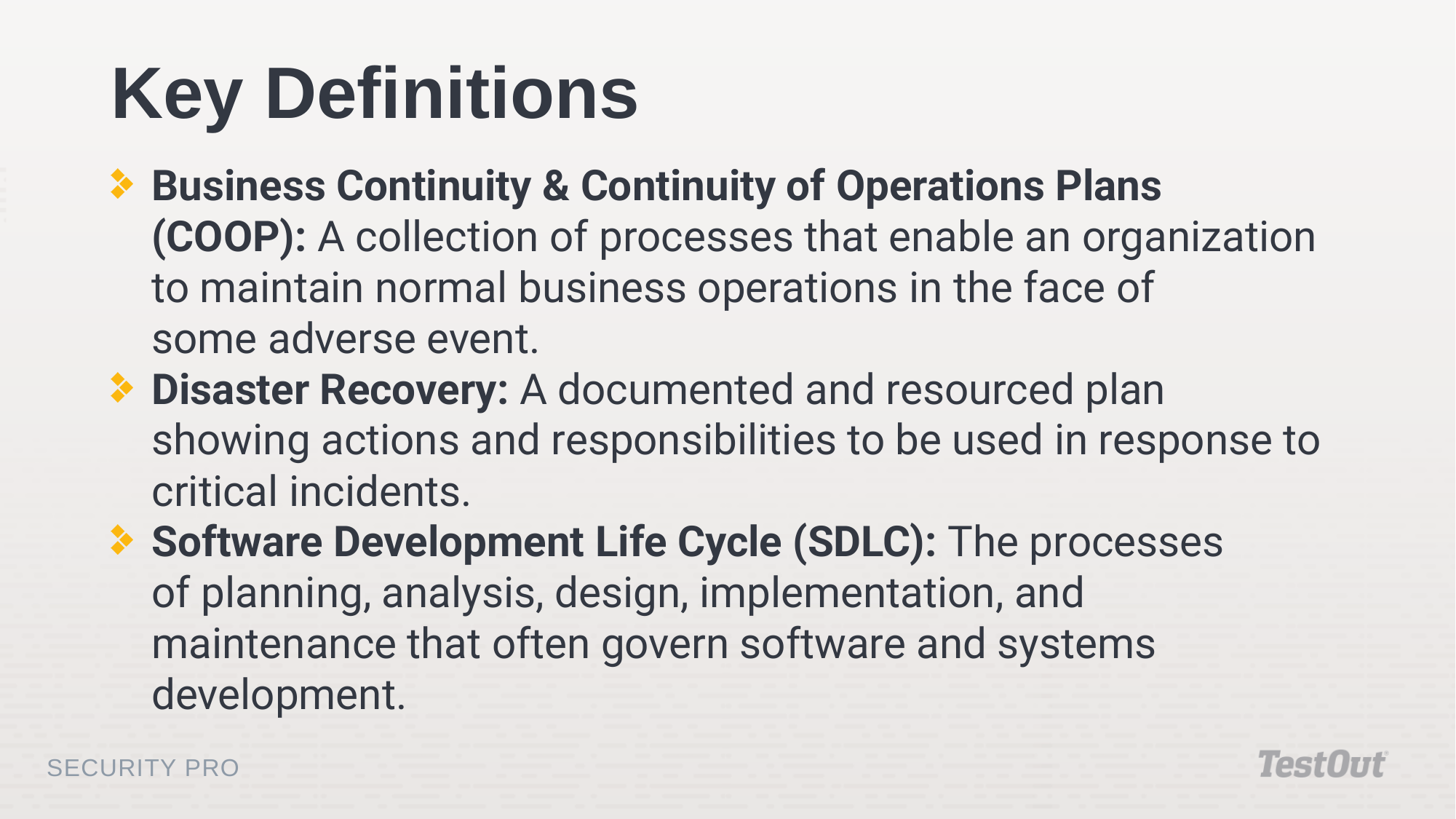

# Key Definitions
Business Continuity & Continuity of Operations Plans (COOP): A collection of processes that enable an organization to maintain normal business operations in the face of some adverse event.
Disaster Recovery: A documented and resourced plan showing actions and responsibilities to be used in response to critical incidents.
Software Development Life Cycle (SDLC): The processes of planning, analysis, design, implementation, and maintenance that often govern software and systems development.

Security Pro